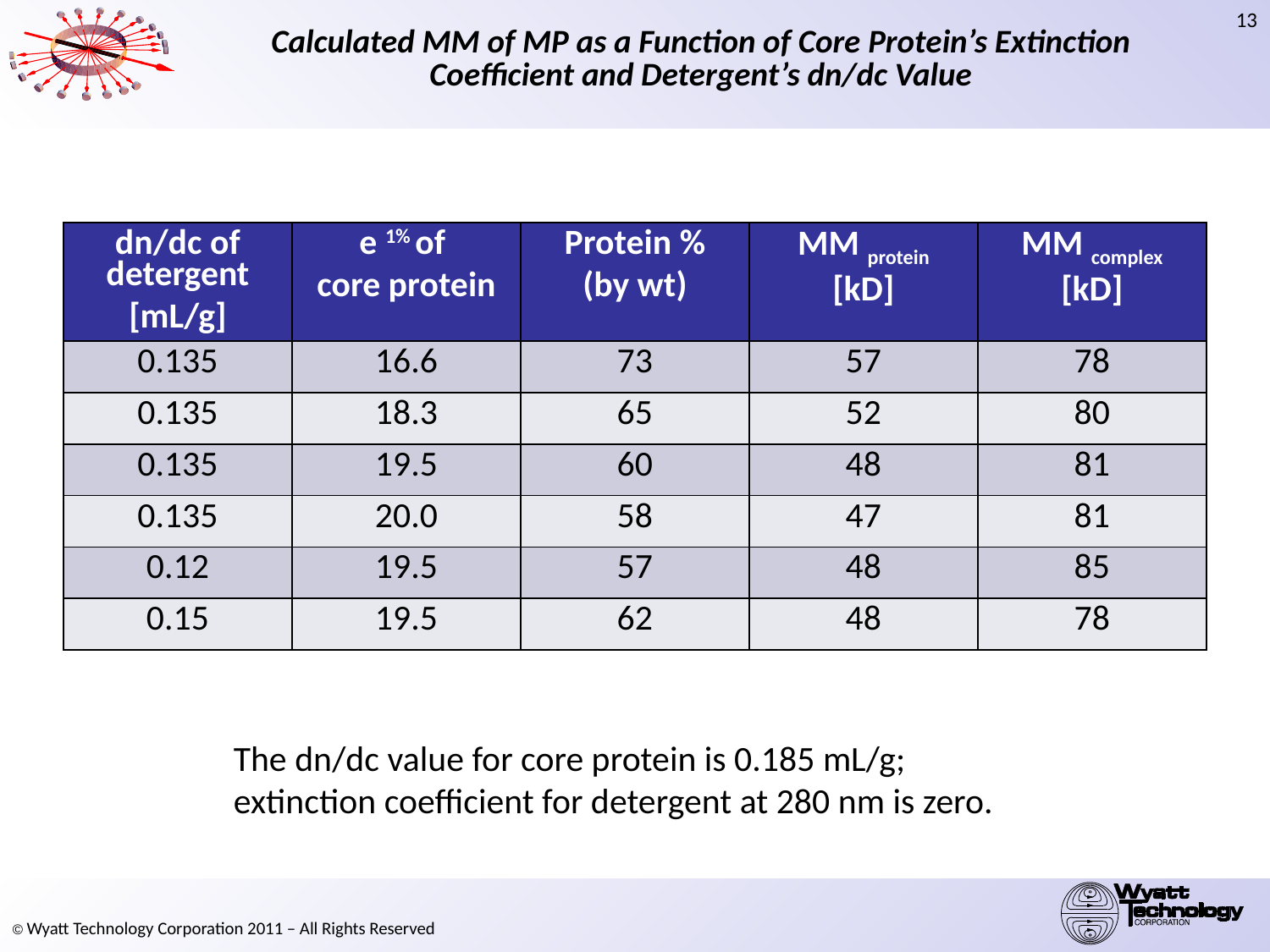

# Calculated MM of MP as a Function of Core Protein’s Extinction Coefficient and Detergent’s dn/dc Value
| dn/dc of detergent [mL/g] | e 1% of core protein | Protein % (by wt) | MM protein [kD] | MM complex [kD] |
| --- | --- | --- | --- | --- |
| 0.135 | 16.6 | 73 | 57 | 78 |
| 0.135 | 18.3 | 65 | 52 | 80 |
| 0.135 | 19.5 | 60 | 48 | 81 |
| 0.135 | 20.0 | 58 | 47 | 81 |
| 0.12 | 19.5 | 57 | 48 | 85 |
| 0.15 | 19.5 | 62 | 48 | 78 |
The dn/dc value for core protein is 0.185 mL/g;
extinction coefficient for detergent at 280 nm is zero.